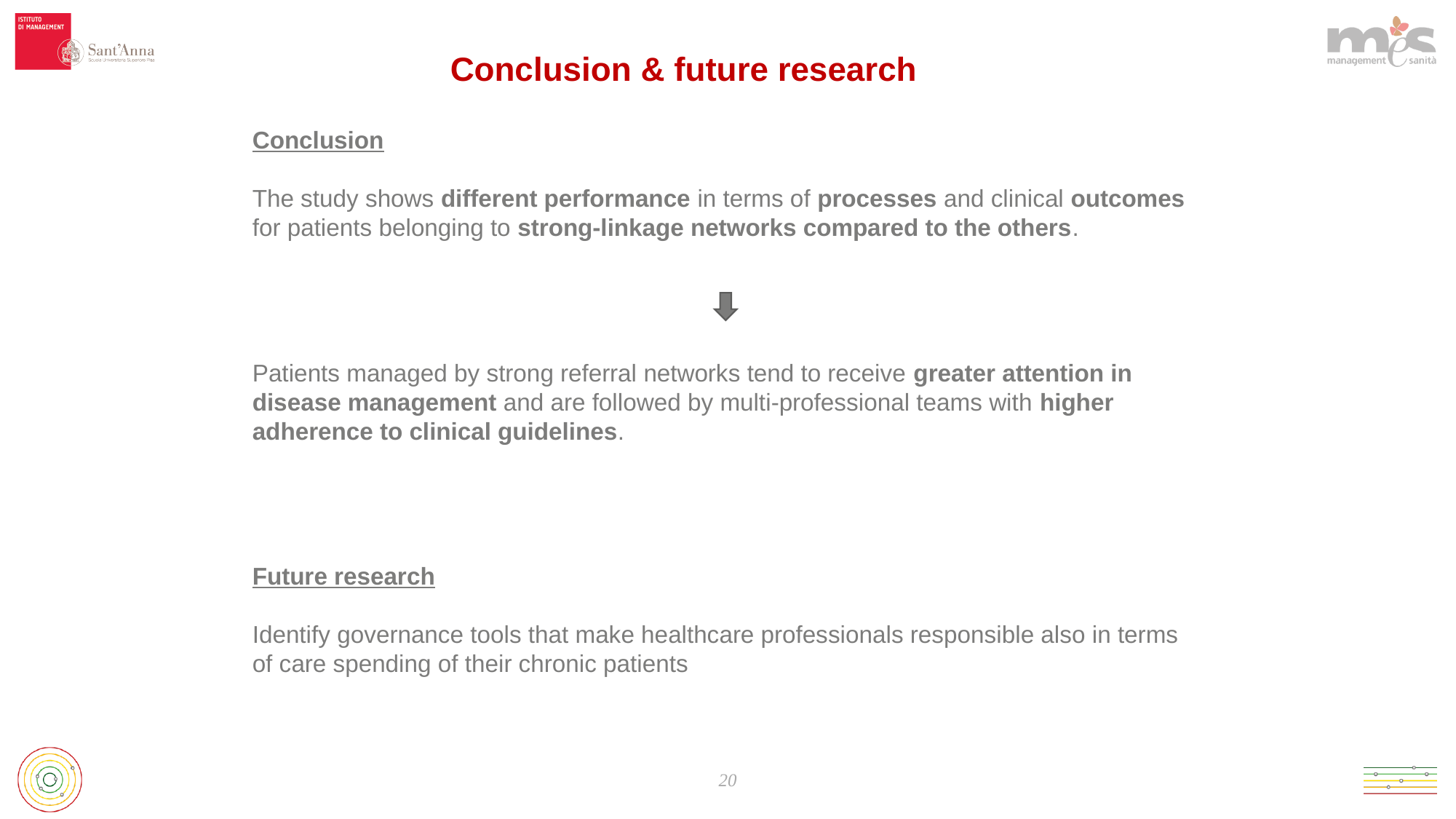

Conclusion & future research

Conclusion

The study shows different performance in terms of processes and clinical outcomes for patients belonging to strong-linkage networks compared to the others.

Patients managed by strong referral networks tend to receive greater attention in disease management and are followed by multi-professional teams with higher adherence to clinical guidelines.

Future research

Identify governance tools that make healthcare professionals responsible also in terms of care spending of their chronic patients

20